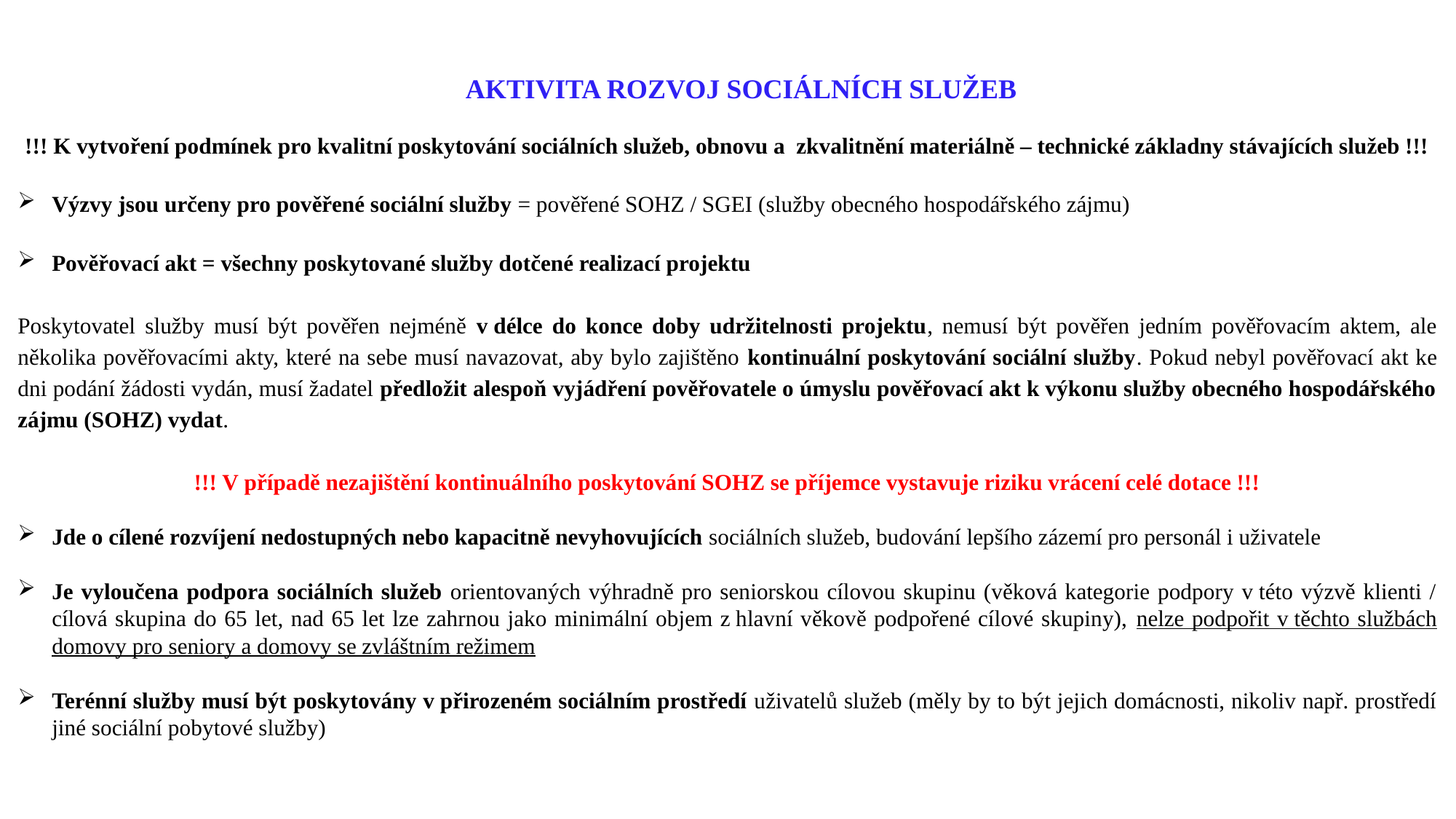

AKTIVITA ROZVOJ SOCIÁLNÍCH SLUŽEB

!!! K vytvoření podmínek pro kvalitní poskytování sociálních služeb, obnovu a  zkvalitnění materiálně – technické základny stávajících služeb !!!

Výzvy jsou určeny pro pověřené sociální služby = pověřené SOHZ / SGEI (služby obecného hospodářského zájmu)

Pověřovací akt = všechny poskytované služby dotčené realizací projektu

Poskytovatel služby musí být pověřen nejméně v délce do konce doby udržitelnosti projektu, nemusí být pověřen jedním pověřovacím aktem, ale několika pověřovacími akty, které na sebe musí navazovat, aby bylo zajištěno kontinuální poskytování sociální služby. Pokud nebyl pověřovací akt ke dni podání žádosti vydán, musí žadatel předložit alespoň vyjádření pověřovatele o úmyslu pověřovací akt k výkonu služby obecného hospodářského zájmu (SOHZ) vydat.

!!! V případě nezajištění kontinuálního poskytování SOHZ se příjemce vystavuje riziku vrácení celé dotace !!!

Jde o cílené rozvíjení nedostupných nebo kapacitně nevyhovujících sociálních služeb, budování lepšího zázemí pro personál i uživatele

Je vyloučena podpora sociálních služeb orientovaných výhradně pro seniorskou cílovou skupinu (věková kategorie podpory v této výzvě klienti / cílová skupina do 65 let, nad 65 let lze zahrnou jako minimální objem z hlavní věkově podpořené cílové skupiny), nelze podpořit v těchto službách domovy pro seniory a domovy se zvláštním režimem

Terénní služby musí být poskytovány v přirozeném sociálním prostředí uživatelů služeb (měly by to být jejich domácnosti, nikoliv např. prostředí jiné sociální pobytové služby)